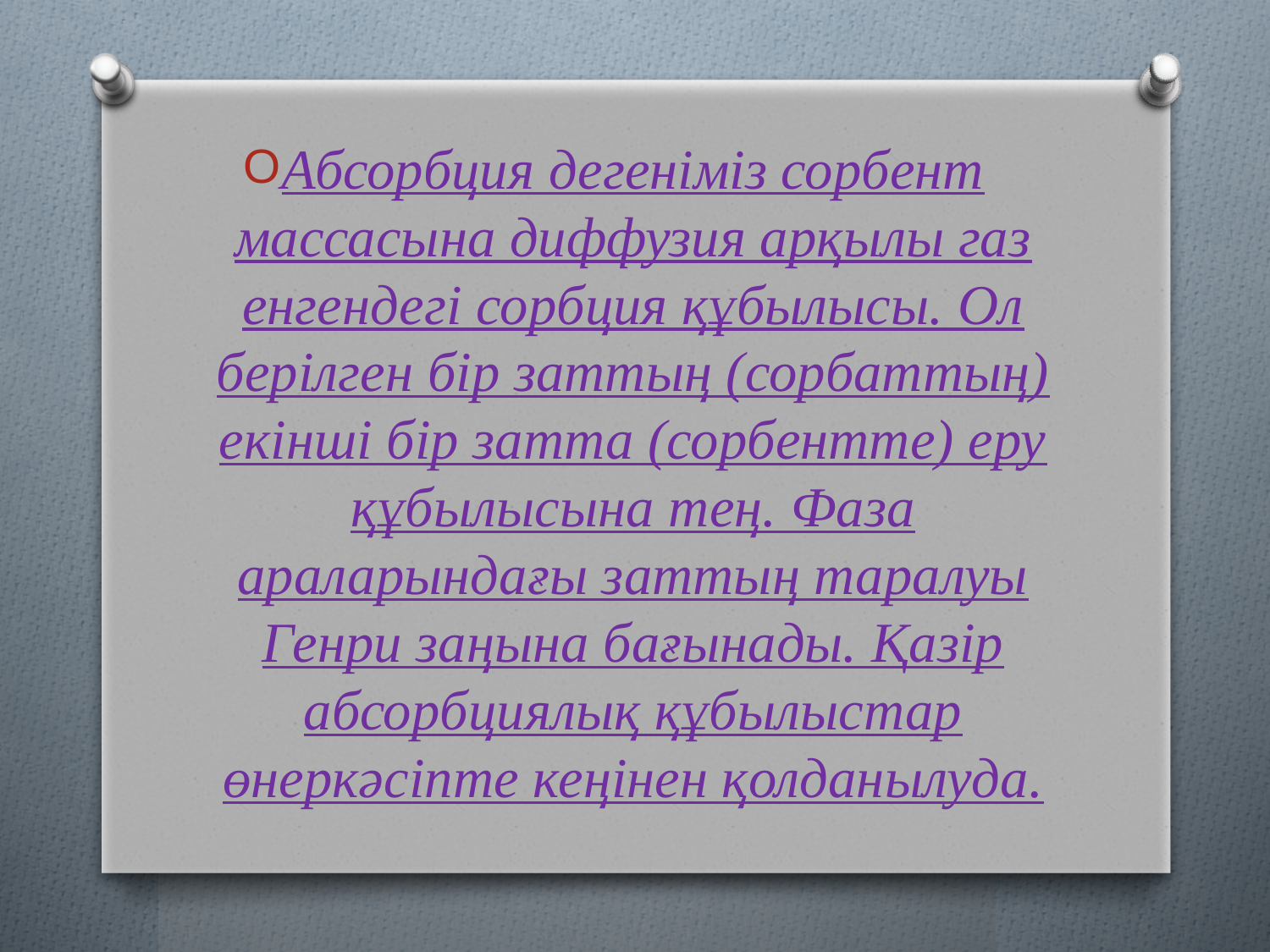

Абсорбция дегеніміз сорбент массасына диффузия арқылы газ енгендегі сорбция құбылысы. Ол берілген бір заттың (сорбаттың) екінші бір затта (сорбентте) еру құбылысына тең. Фаза араларындағы заттың таралуы Генри заңына бағынады. Қазір абсорбциялық құбылыстар өнеркәсіпте кеңінен қолданылуда.